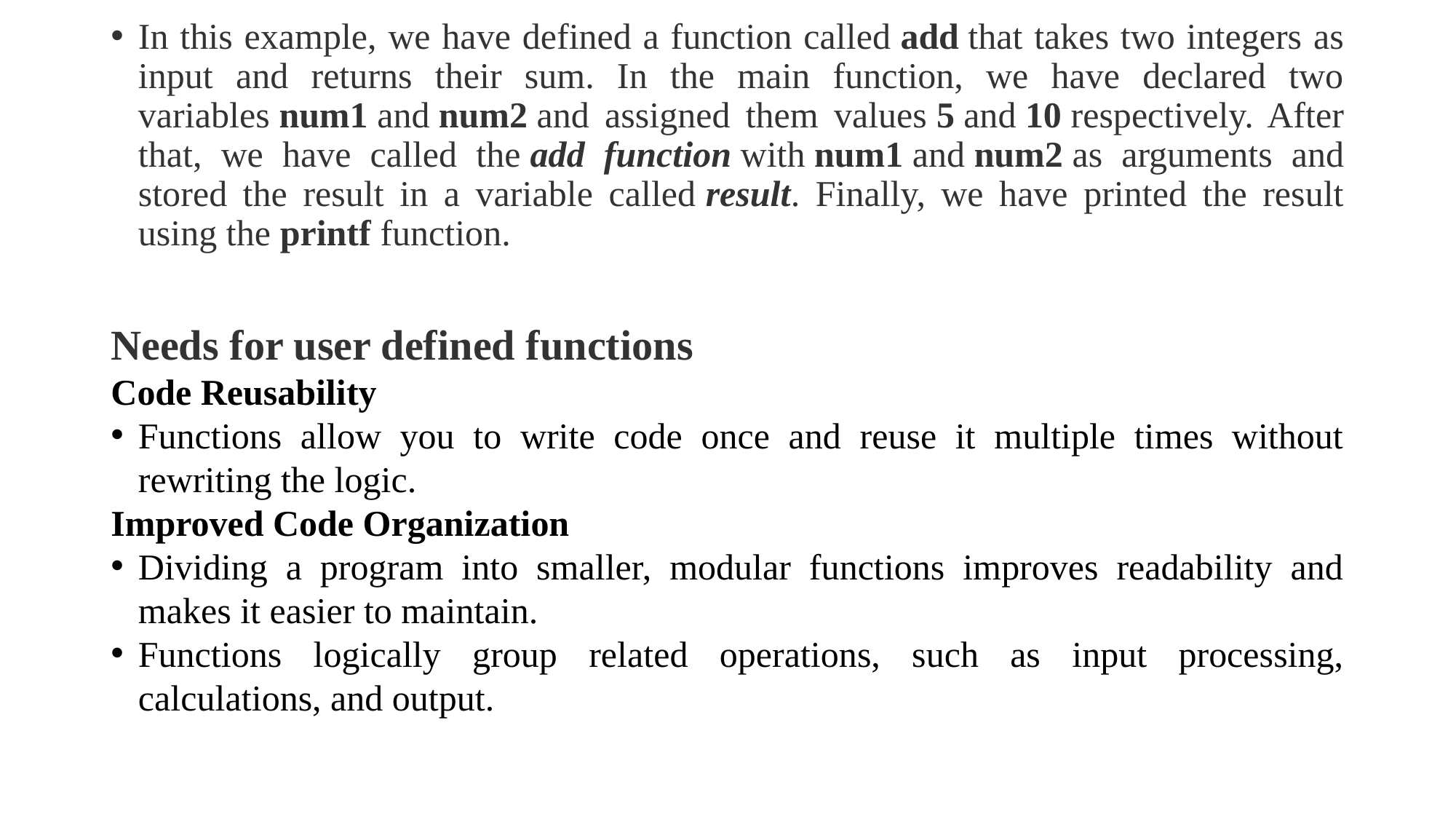

In this example, we have defined a function called add that takes two integers as input and returns their sum. In the main function, we have declared two variables num1 and num2 and assigned them values 5 and 10 respectively. After that, we have called the add function with num1 and num2 as arguments and stored the result in a variable called result. Finally, we have printed the result using the printf function.

Needs for user defined functions
Code Reusability
Functions allow you to write code once and reuse it multiple times without rewriting the logic.
Improved Code Organization
Dividing a program into smaller, modular functions improves readability and makes it easier to maintain.
Functions logically group related operations, such as input processing, calculations, and output.